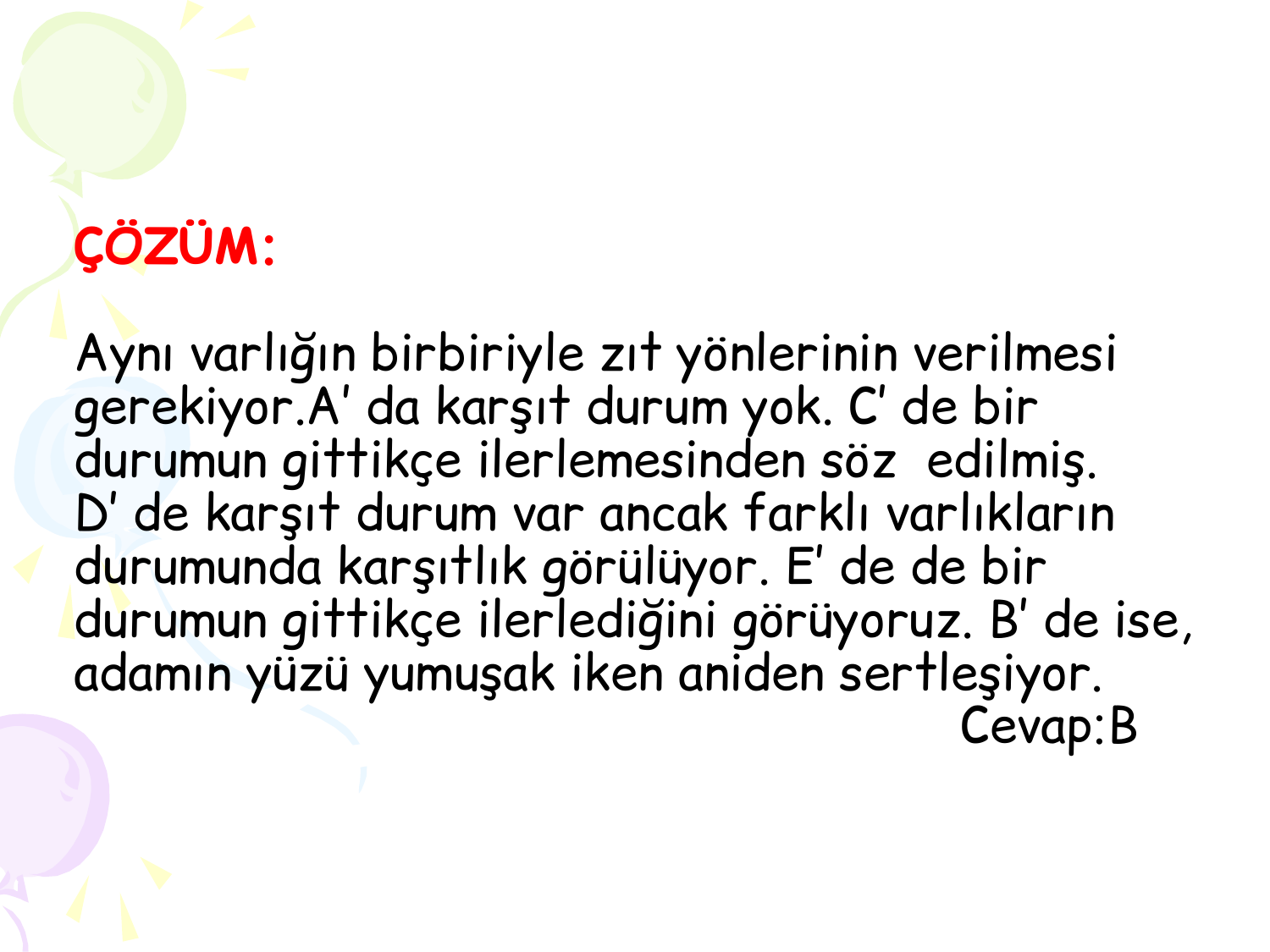

# ÇÖZÜM: Aynı varlığın birbiriyle zıt yönlerinin verilmesi gerekiyor.A’ da karşıt durum yok. C’ de bir durumun gittikçe ilerlemesinden söz  edilmiş.    D’ de karşıt durum var ancak farklı varlıkların durumunda karşıtlık görülüyor. E’ de de bir durumun gittikçe ilerlediğini görüyoruz. B’ de ise, adamın yüzü yumuşak iken aniden sertleşiyor. Cevap:B